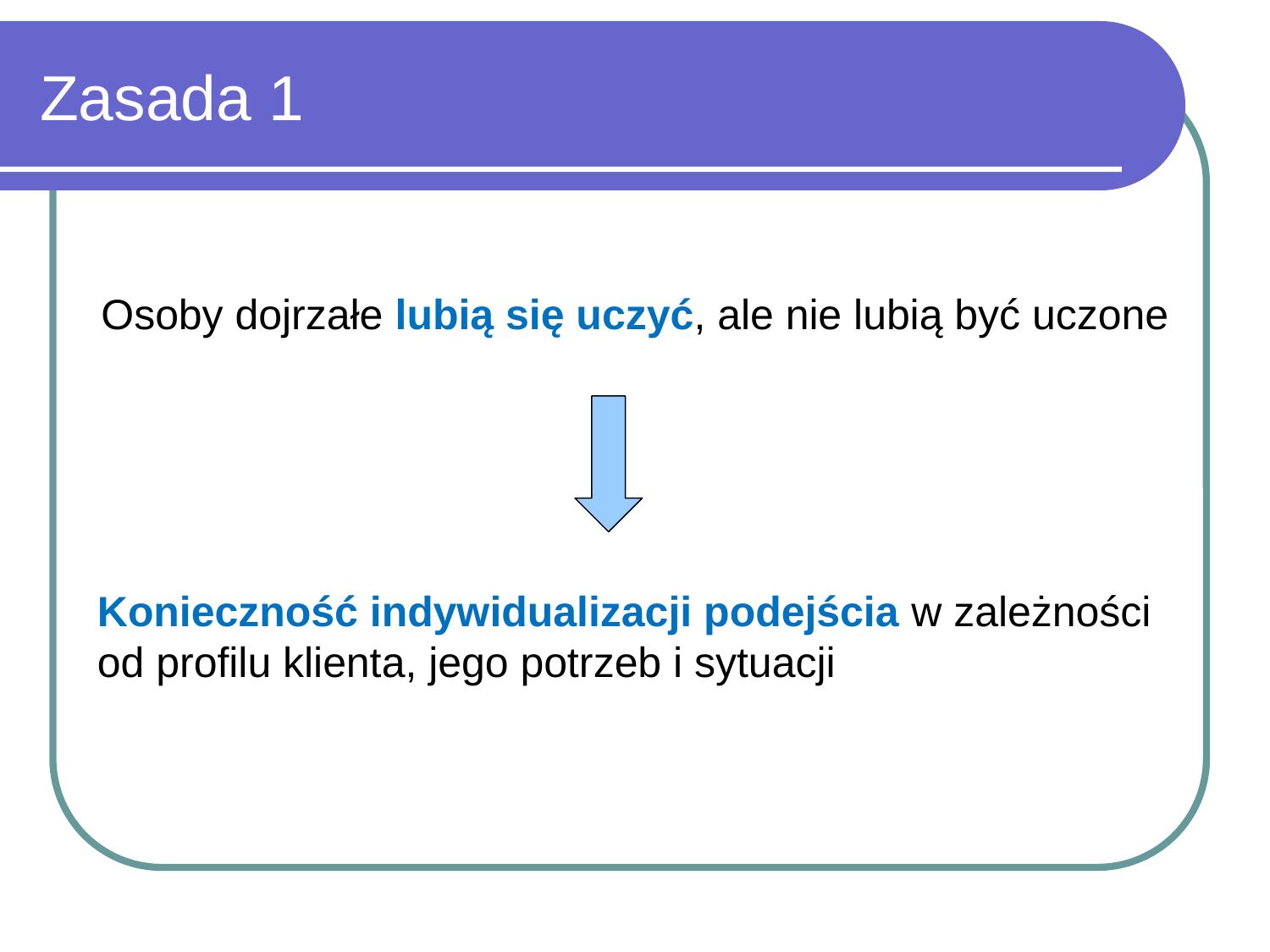

# Zasada 1

Osoby dojrzałe lubią się uczyć, ale nie lubią być uczone

Konieczność indywidualizacji podejścia w zależności od profilu klienta, jego potrzeb i sytuacji